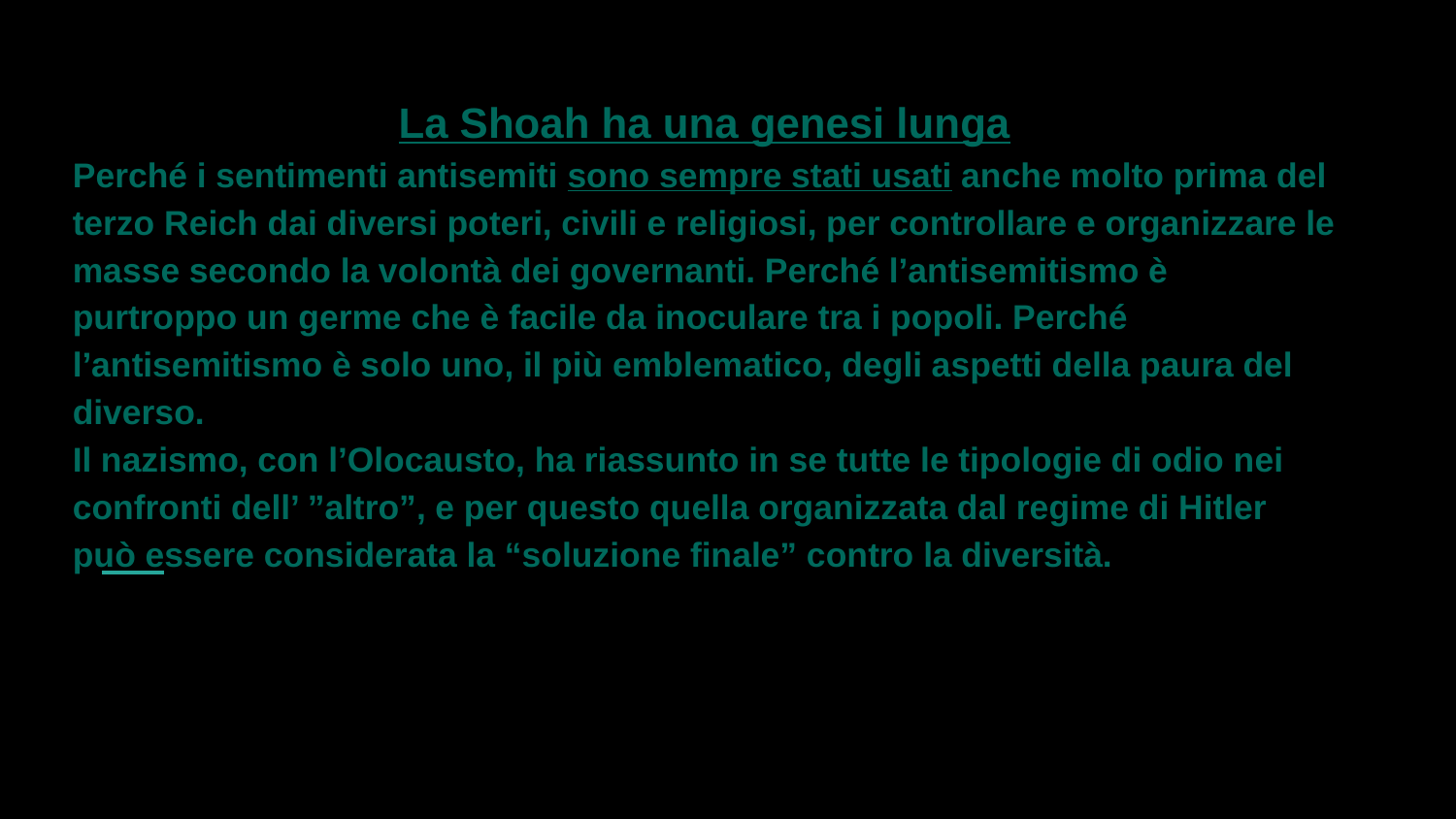

# La Shoah ha una genesi lunga
Perché i sentimenti antisemiti sono sempre stati usati anche molto prima del terzo Reich dai diversi poteri, civili e religiosi, per controllare e organizzare le masse secondo la volontà dei governanti. Perché l’antisemitismo è purtroppo un germe che è facile da inoculare tra i popoli. Perché l’antisemitismo è solo uno, il più emblematico, degli aspetti della paura del diverso.
Il nazismo, con l’Olocausto, ha riassunto in se tutte le tipologie di odio nei confronti dell’ ”altro”, e per questo quella organizzata dal regime di Hitler può essere considerata la “soluzione finale” contro la diversità.